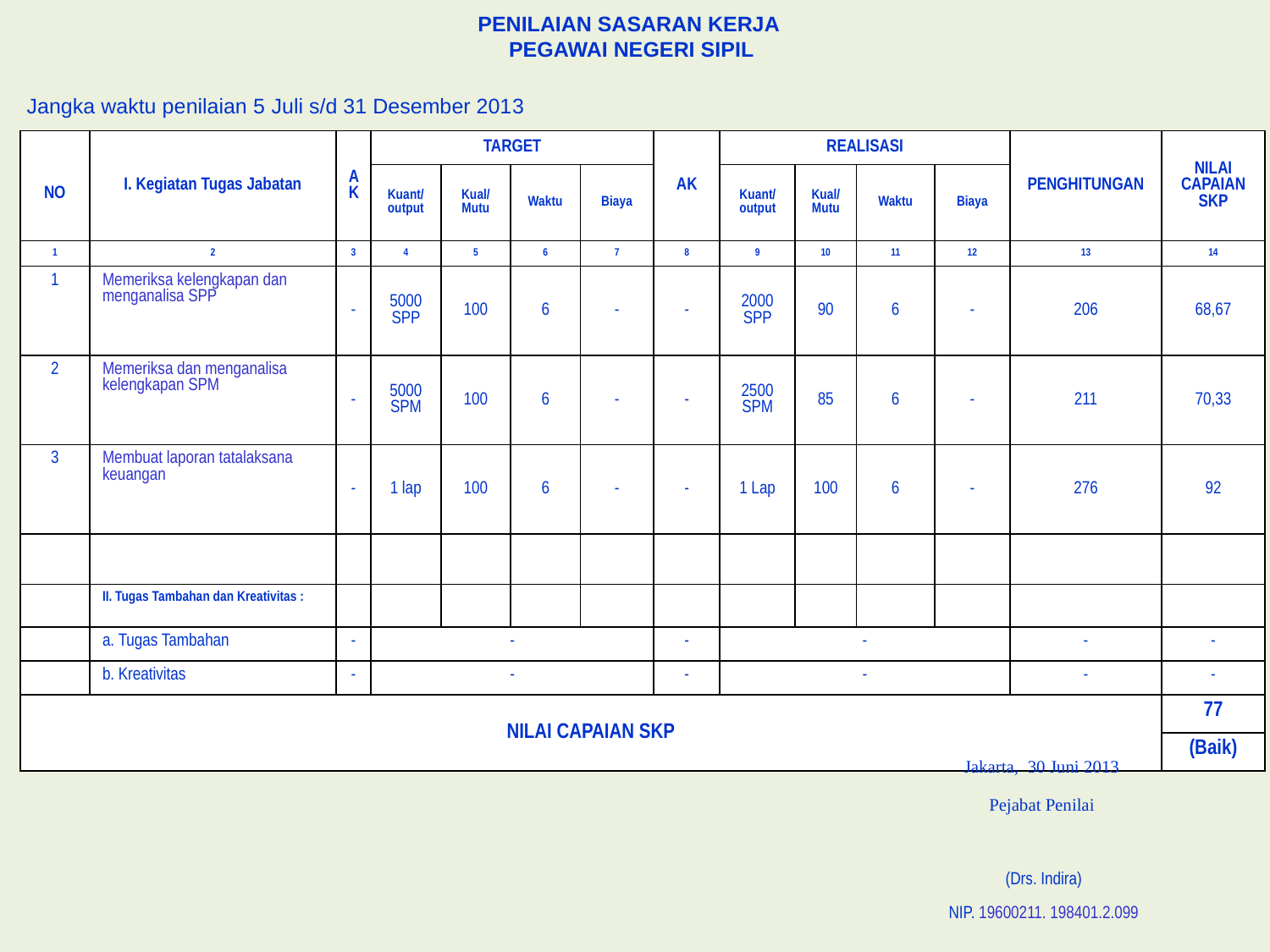

PENILAIAN SASARAN KERJA
PEGAWAI NEGERI SIPIL
Jangka waktu penilaian 5 Juli s/d 31 Desember 2013
| NO | I. Kegiatan Tugas Jabatan | AK | TARGET |  |  |  | AK | REALISASI |  |  |  | PENGHITUNGAN | NILAI CAPAIAN SKP |
| --- | --- | --- | --- | --- | --- | --- | --- | --- | --- | --- | --- | --- | --- |
|  |  |  | Kuant/output | Kual/ Mutu | Waktu | Biaya |  | Kuant/ output | Kual/ Mutu | Waktu | Biaya |  |  |
| 1 | 2 | 3 | 4 | 5 | 6 | 7 | 8 | 9 | 10 | 11 | 12 | 13 | 14 |
| 1 | Memeriksa kelengkapan dan menganalisa SPP | - | 5000 SPP | 100 | 6 | - | - | 2000 SPP | 90 | 6 | - | 206 | 68,67 |
| 2 | Memeriksa dan menganalisa kelengkapan SPM | - | 5000 SPM | 100 | 6 | - | - | 2500 SPM | 85 | 6 | - | 211 | 70,33 |
| 3 | Membuat laporan tatalaksana keuangan | - | 1 lap | 100 | 6 | - | - | 1 Lap | 100 | 6 | - | 276 | 92 |
|  |  |  |  |  |  |  |  |  |  |  |  |  |  |
|  | II. Tugas Tambahan dan Kreativitas : |  |  |  |  |  |  |  |  |  |  |  |  |
|  | a. Tugas Tambahan | - | - |  |  |  | - | - |  |  |  | - | - |
|  | b. Kreativitas | - | - |  |  |  | - | - |  |  |  | - | - |
| NILAI CAPAIAN SKP |  |  |  |  |  |  |  |  |  |  |  |  | 77 |
|  |  |  |  |  |  |  |  |  |  |  |  |  | (Baik) |
|  | Jakarta, 30 Juni 2013 |
| --- | --- |
|  | Pejabat Penilai |
|  | (Drs. Indira) |
|  | NIP. 19600211. 198401.2.099 |